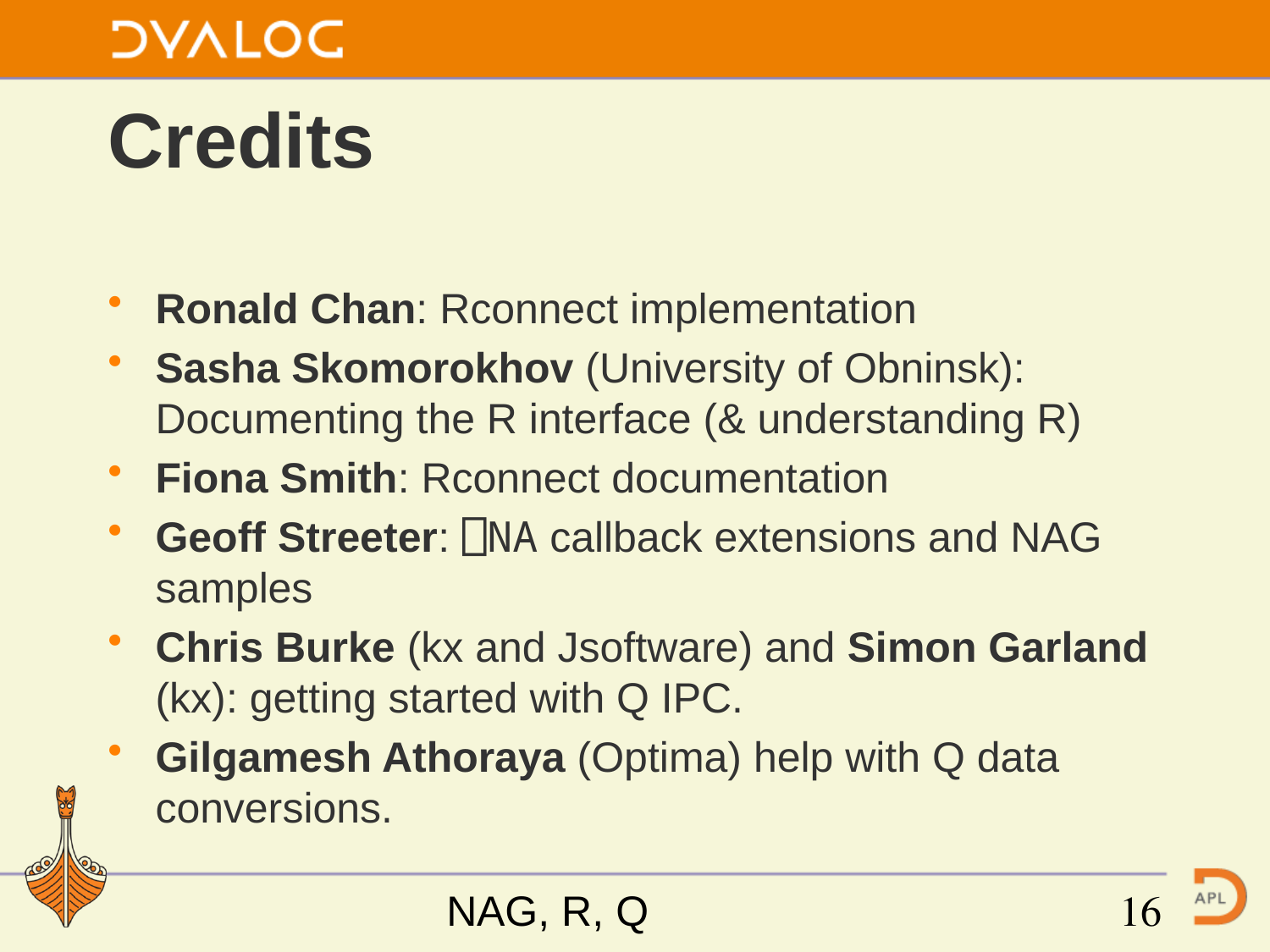

# Credits
Ronald Chan: Rconnect implementation
Sasha Skomorokhov (University of Obninsk): Documenting the R interface (& understanding R)
Fiona Smith: Rconnect documentation
Geoff Streeter: ⎕NA callback extensions and NAG samples
Chris Burke (kx and Jsoftware) and Simon Garland (kx): getting started with Q IPC.
Gilgamesh Athoraya (Optima) help with Q data conversions.

NAG, R, Q
16